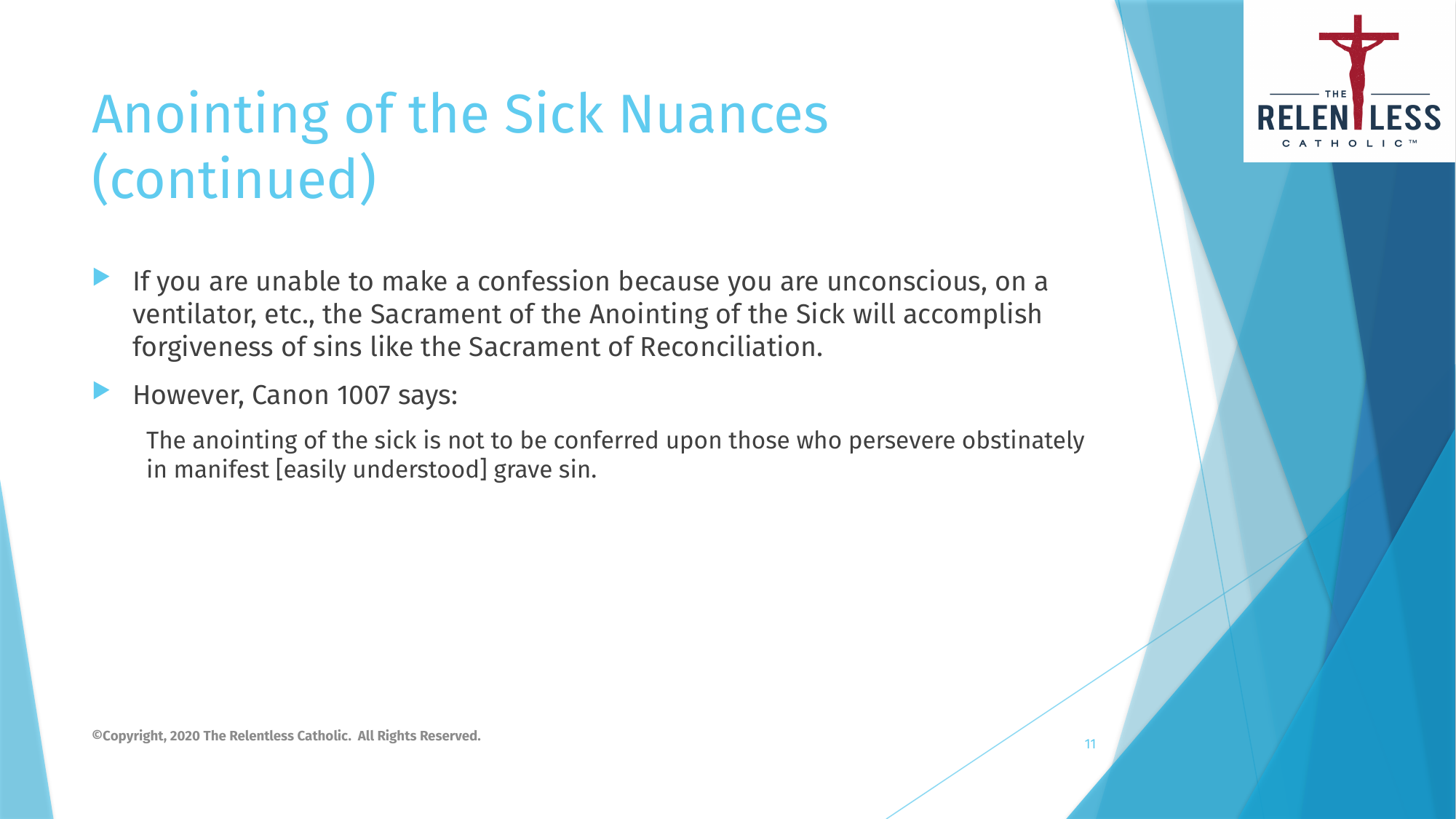

# Anointing of the Sick Nuances (continued)
If you are unable to make a confession because you are unconscious, on a ventilator, etc., the Sacrament of the Anointing of the Sick will accomplish forgiveness of sins like the Sacrament of Reconciliation.
However, Canon 1007 says:
The anointing of the sick is not to be conferred upon those who persevere obstinately in manifest [easily understood] grave sin.

©Copyright, 2020 The Relentless Catholic.  All Rights Reserved.

11